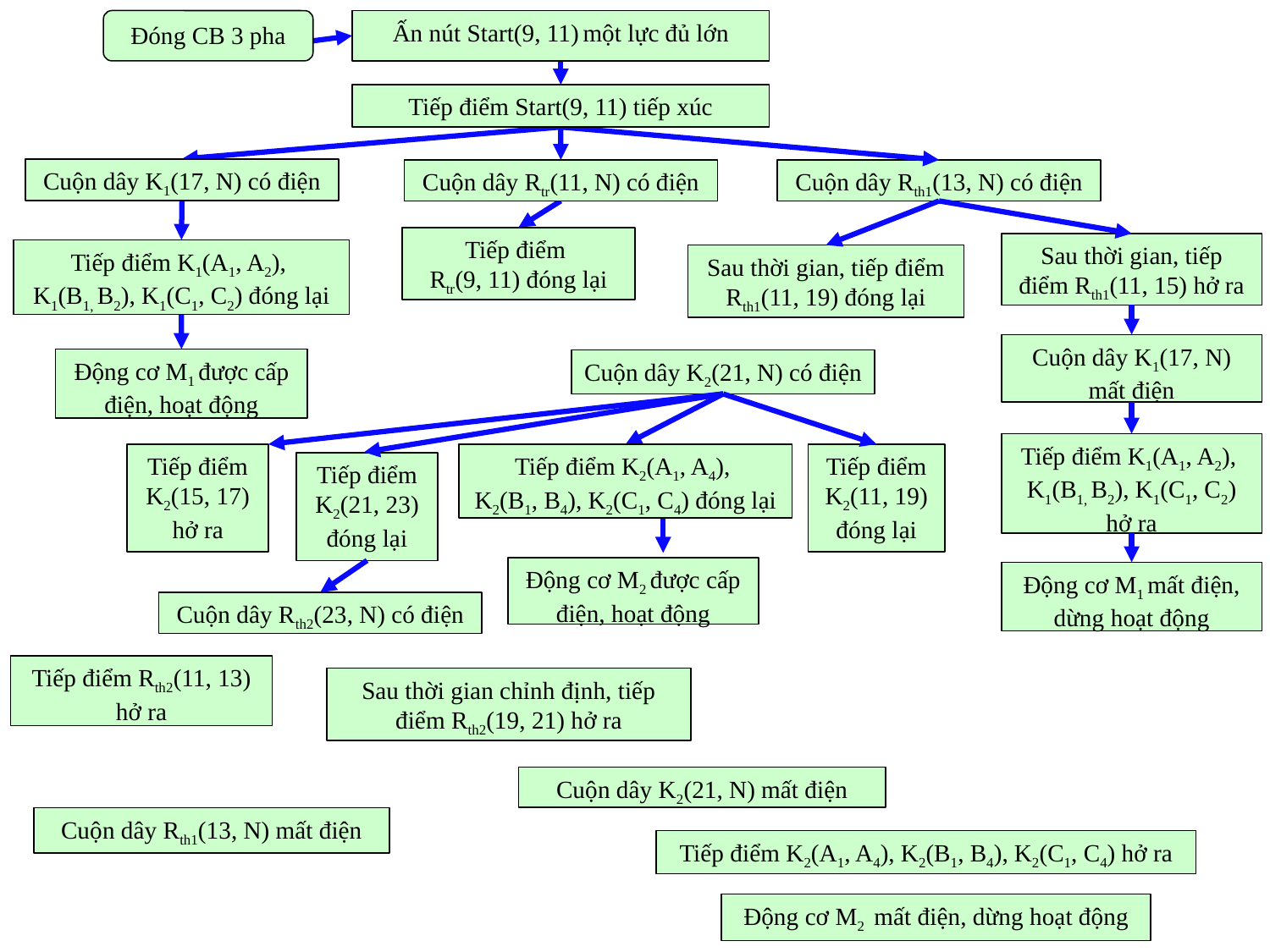

Đóng CB 3 pha
Ấn nút Start(9, 11) một lực đủ lớn
Tiếp điểm Start(9, 11) tiếp xúc
Cuộn dây K1(17, N) có điện
Cuộn dây Rtr(11, N) có điện
Cuộn dây Rth1(13, N) có điện
Tiếp điểm
Rtr(9, 11) đóng lại
Sau thời gian, tiếp điểm Rth1(11, 15) hở ra
Tiếp điểm K1(A1, A2),
K1(B1, B2), K1(C1, C2) đóng lại
Sau thời gian, tiếp điểm Rth1(11, 19) đóng lại
Cuộn dây K1(17, N) mất điện
Động cơ M1 được cấp điện, hoạt động
Cuộn dây K2(21, N) có điện
Tiếp điểm K1(A1, A2),
K1(B1, B2), K1(C1, C2) hở ra
Tiếp điểm K2(11, 19) đóng lại
Tiếp điểm K2(15, 17) hở ra
Tiếp điểm K2(A1, A4),
K2(B1, B4), K2(C1, C4) đóng lại
Tiếp điểm K2(21, 23) đóng lại
Động cơ M2 được cấp điện, hoạt động
Động cơ M1 mất điện, dừng hoạt động
Cuộn dây Rth2(23, N) có điện
Tiếp điểm Rth2(11, 13) hở ra
Sau thời gian chỉnh định, tiếp điểm Rth2(19, 21) hở ra
Cuộn dây K2(21, N) mất điện
Cuộn dây Rth1(13, N) mất điện
Tiếp điểm K2(A1, A4), K2(B1, B4), K2(C1, C4) hở ra
Động cơ M2  mất điện, dừng hoạt động